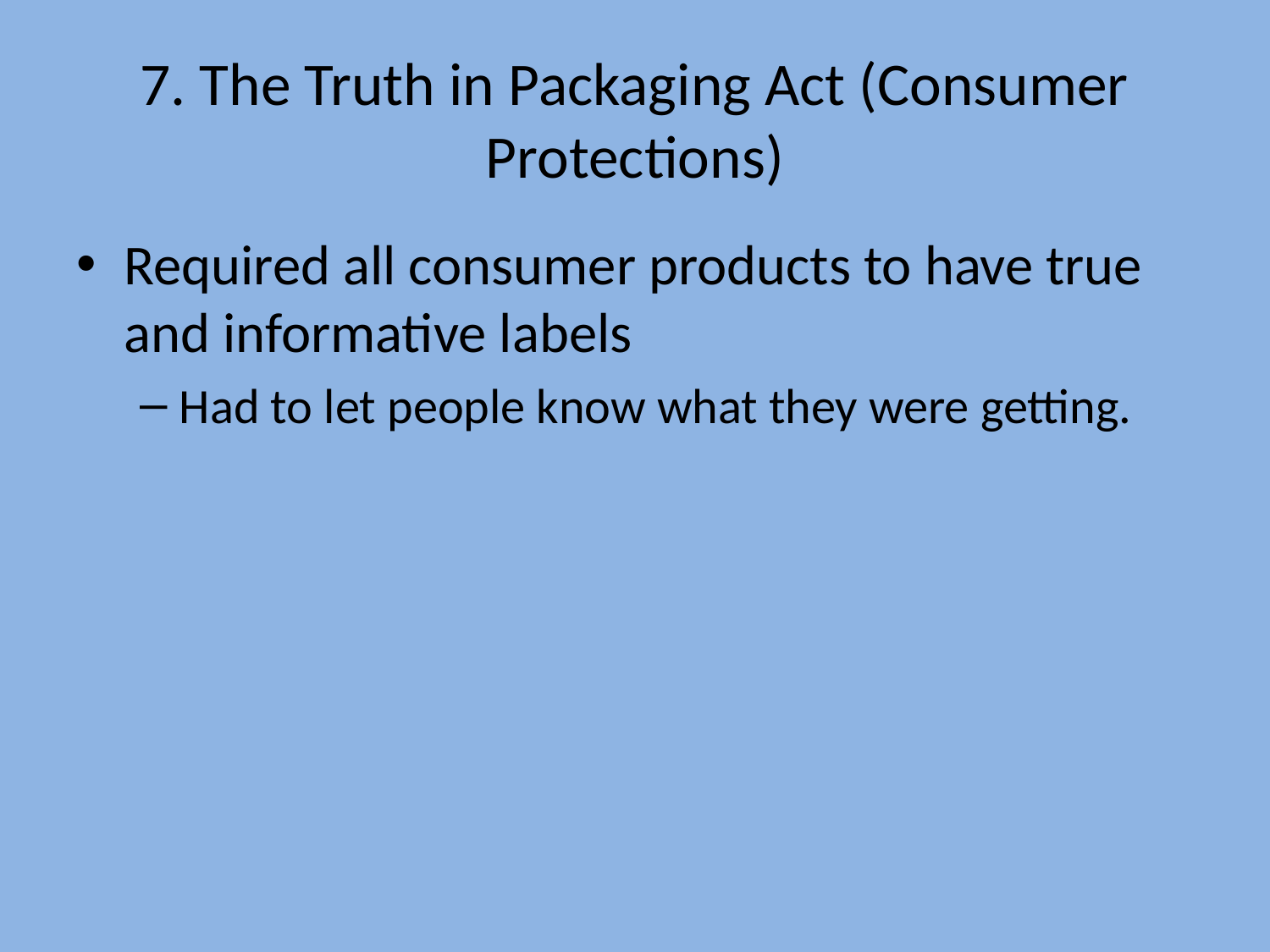

# 7. The Truth in Packaging Act (Consumer Protections)
Required all consumer products to have true and informative labels
Had to let people know what they were getting.